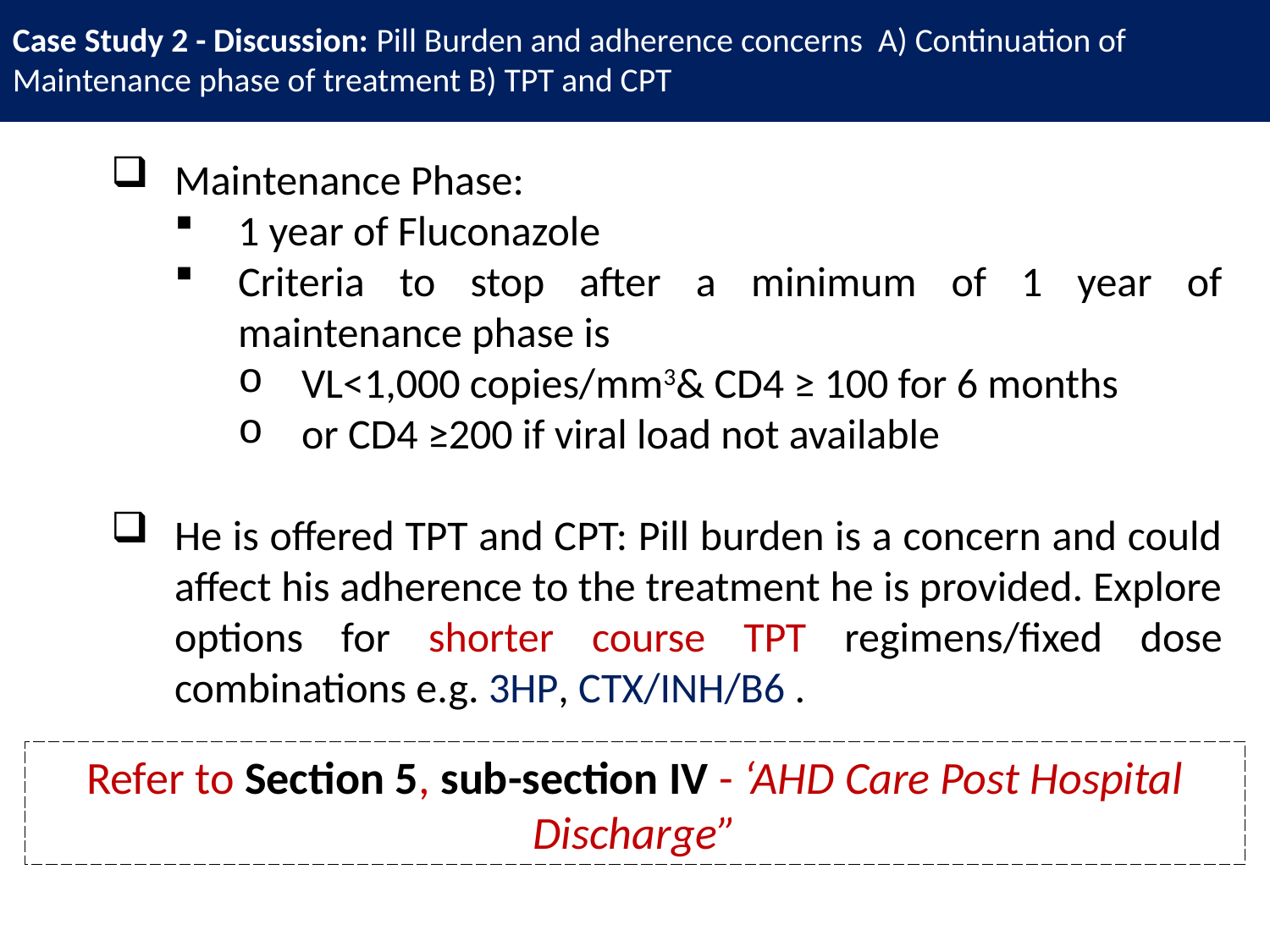

Case Study 2 - Discussion: Pill Burden and adherence concerns  A) Continuation of Maintenance phase of treatment B) TPT and CPT
Maintenance Phase:
1 year of Fluconazole
Criteria to stop after a minimum of 1 year of maintenance phase is
VL<1,000 copies/mm3& CD4 ≥ 100 for 6 months
or CD4 ≥200 if viral load not available

He is offered TPT and CPT: Pill burden is a concern and could affect his adherence to the treatment he is provided. Explore options for shorter course TPT regimens/fixed dose combinations e.g. 3HP, CTX/INH/B6 .
Refer to Section 5, sub-section IV - ‘AHD Care Post Hospital Discharge”